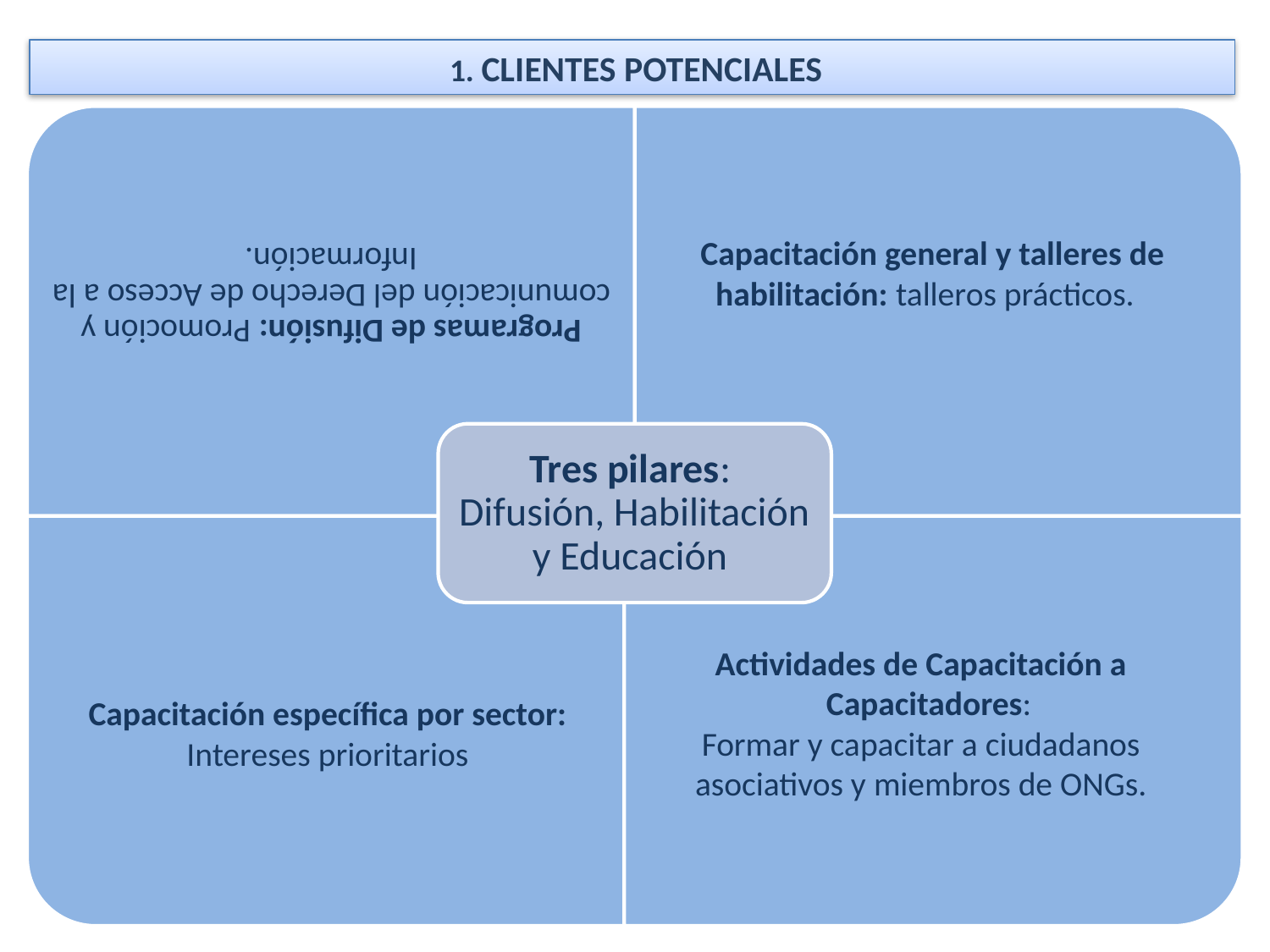

1. CLIENTES POTENCIALES

Programas de Difusión: Promoción y comunicación del Derecho de Acceso a la Información.

Tres pilares:  Difusión, Habilitación y Educación
Capacitación general y talleres de habilitación: talleros prácticos.
Actividades de Capacitación a
 Capacitadores:
Formar y capacitar a ciudadanos
asociativos y miembros de ONGs.
Capacitación específica por sector: Intereses prioritarios